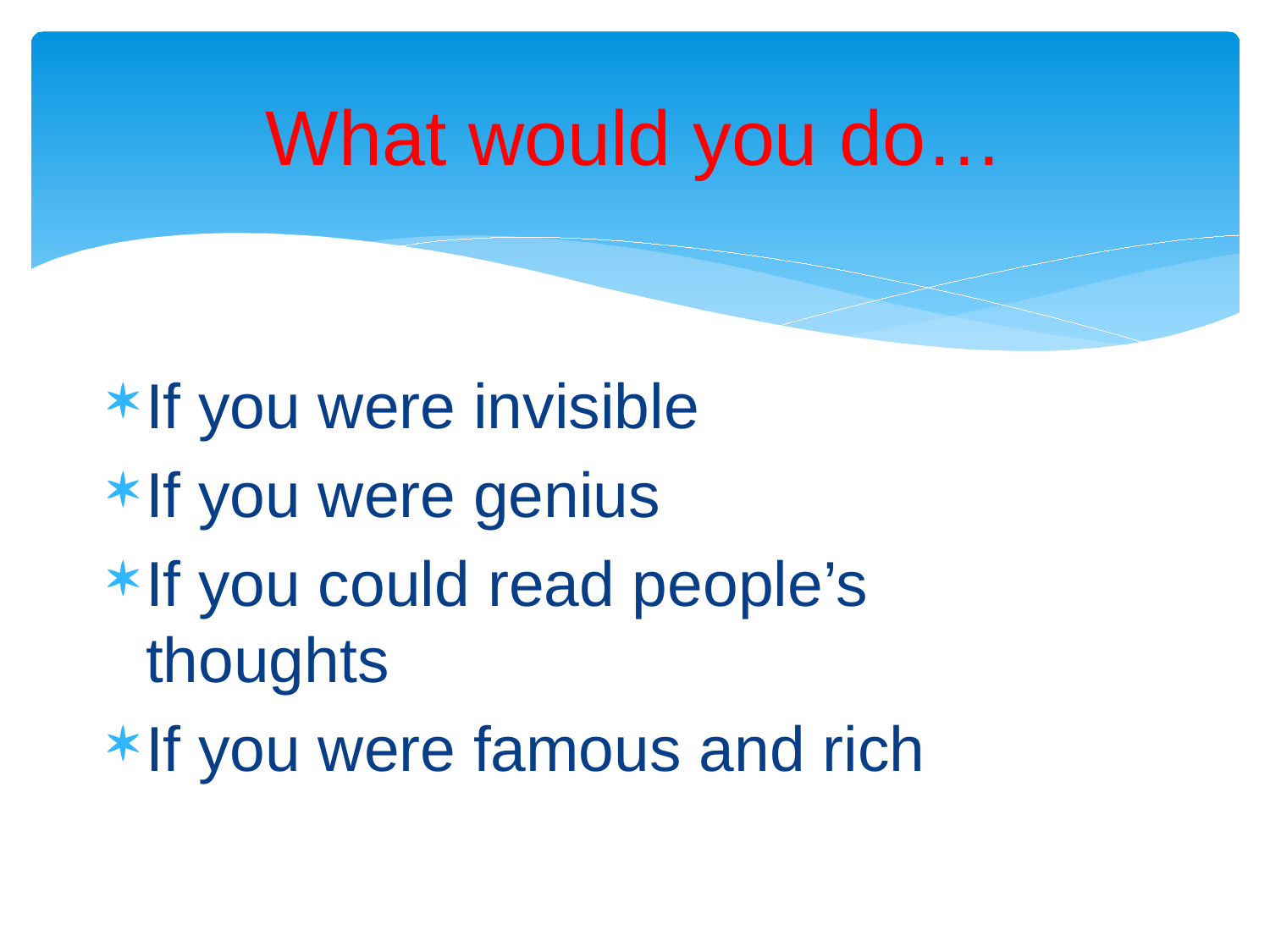

# What would you do…

If you were invisible
If you were genius
If you could read people’s thoughts
If you were famous and rich